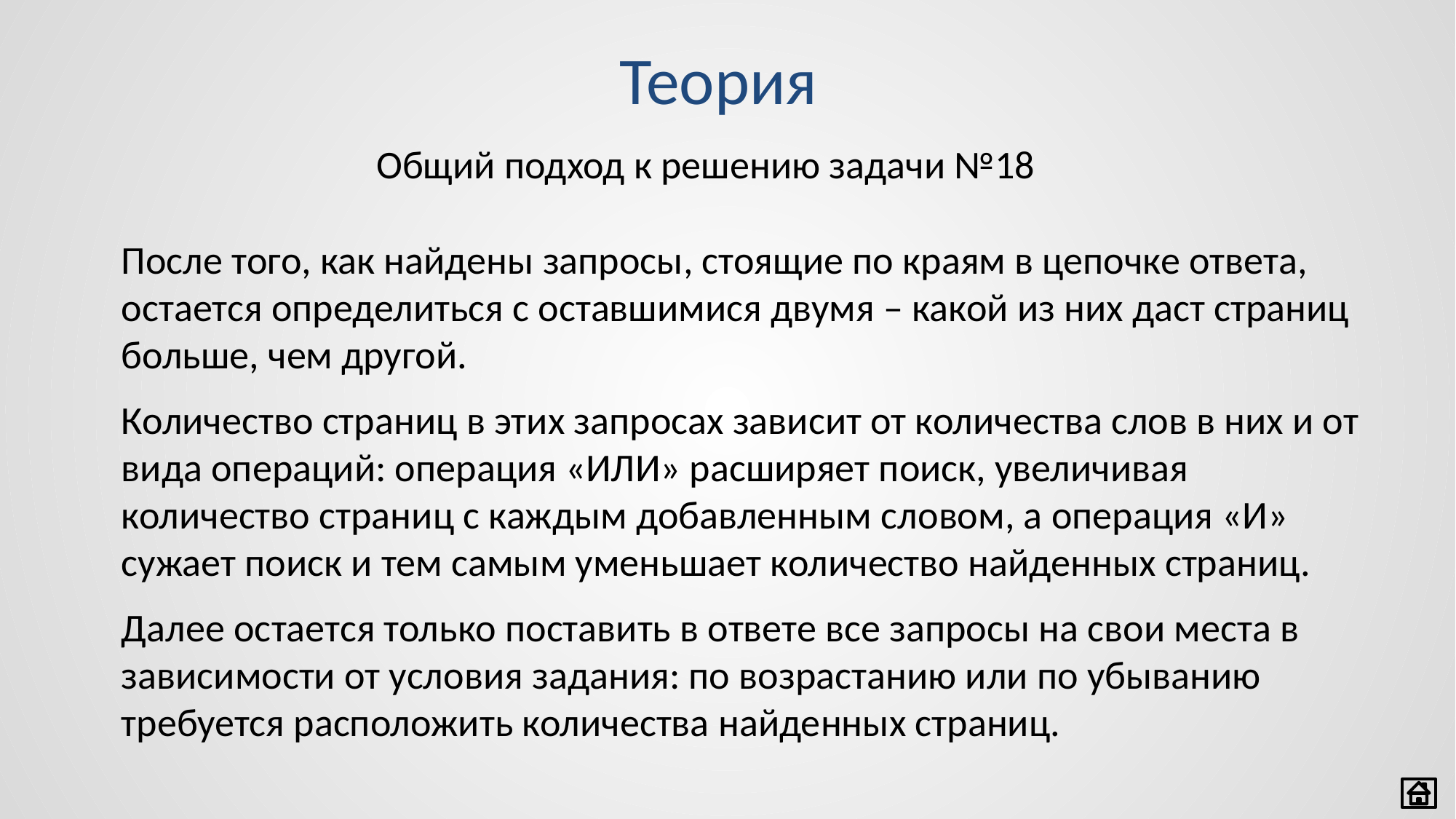

Теория
Общий подход к решению задачи №18
После того, как найдены запросы, стоящие по краям в цепочке ответа, остается определиться с оставшимися двумя – какой из них даст страниц больше, чем другой.
Количество страниц в этих запросах зависит от количества слов в них и от вида операций: операция «ИЛИ» расширяет поиск, увеличивая количество страниц с каждым добавленным словом, а операция «И» сужает поиск и тем самым уменьшает количество найденных страниц.
Далее остается только поставить в ответе все запросы на свои места в зависимости от условия задания: по возрастанию или по убыванию требуется расположить количества найденных страниц.